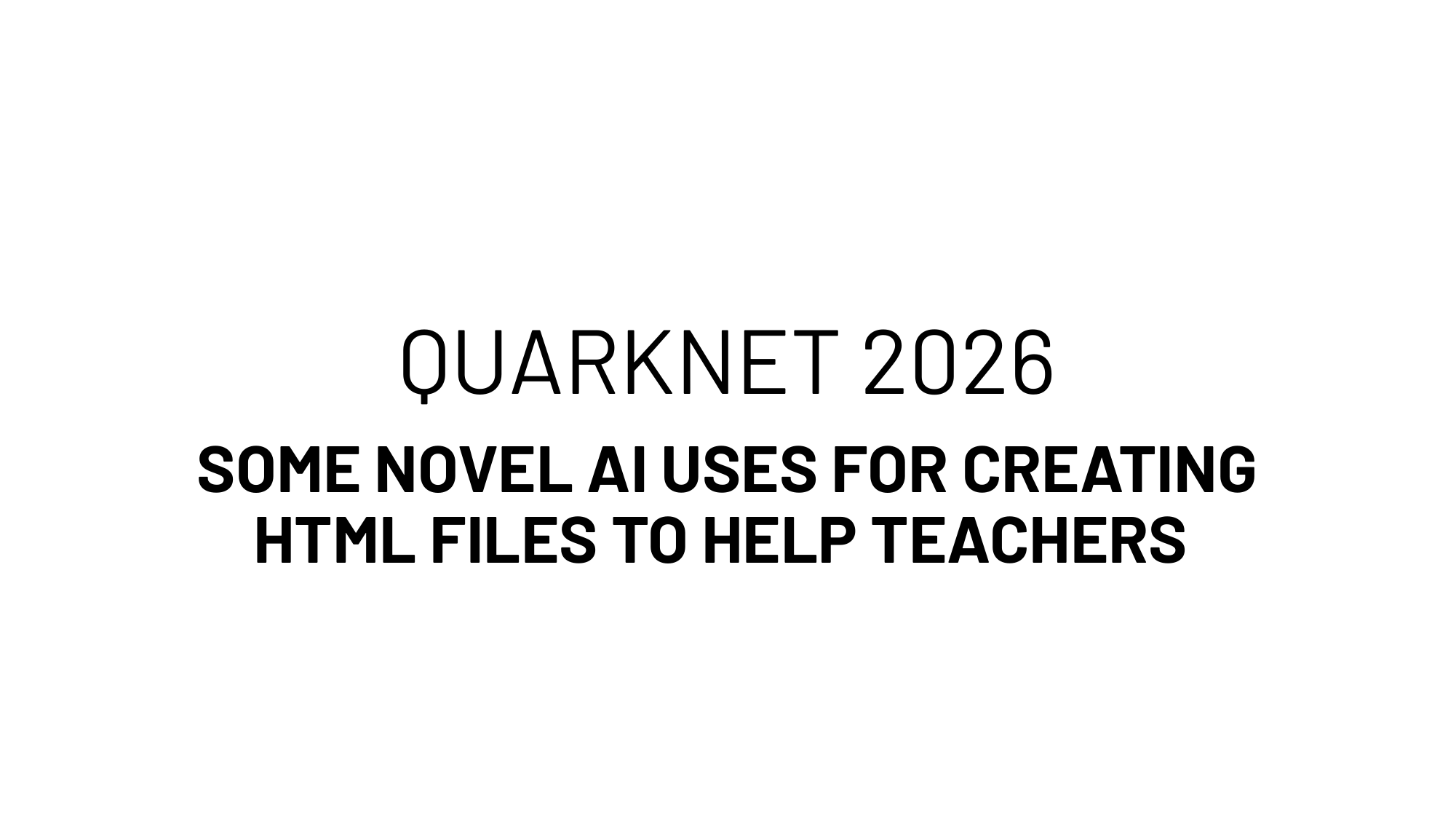

# QUARKNET 2026
SOME NOVEL AI USES FOR CREATING HTML FILES TO HELP TEACHERS